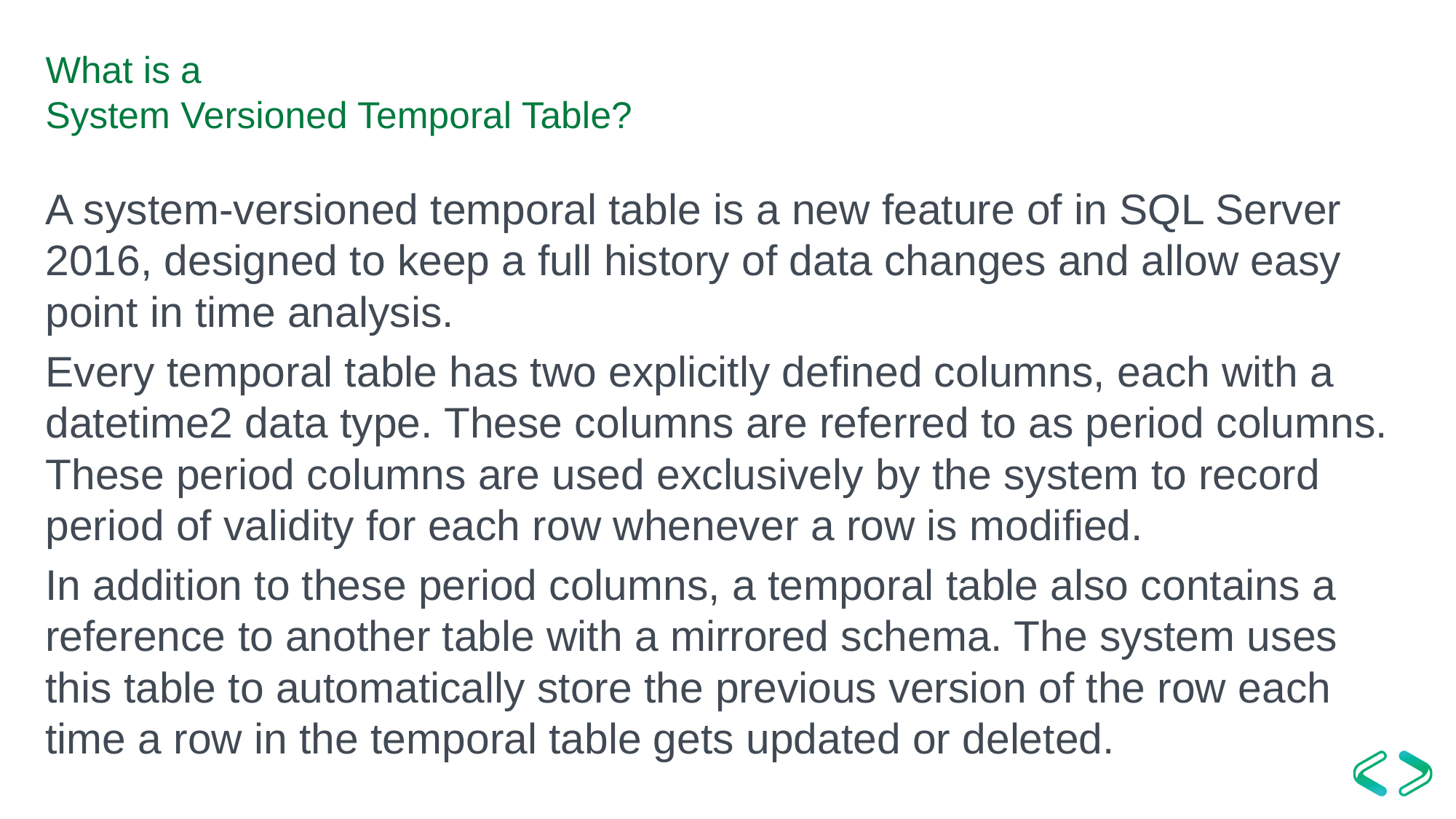

# What is a System Versioned Temporal Table?
A system-versioned temporal table is a new feature of in SQL Server 2016, designed to keep a full history of data changes and allow easy point in time analysis.
Every temporal table has two explicitly defined columns, each with a datetime2 data type. These columns are referred to as period columns. These period columns are used exclusively by the system to record period of validity for each row whenever a row is modified.
In addition to these period columns, a temporal table also contains a reference to another table with a mirrored schema. The system uses this table to automatically store the previous version of the row each time a row in the temporal table gets updated or deleted.